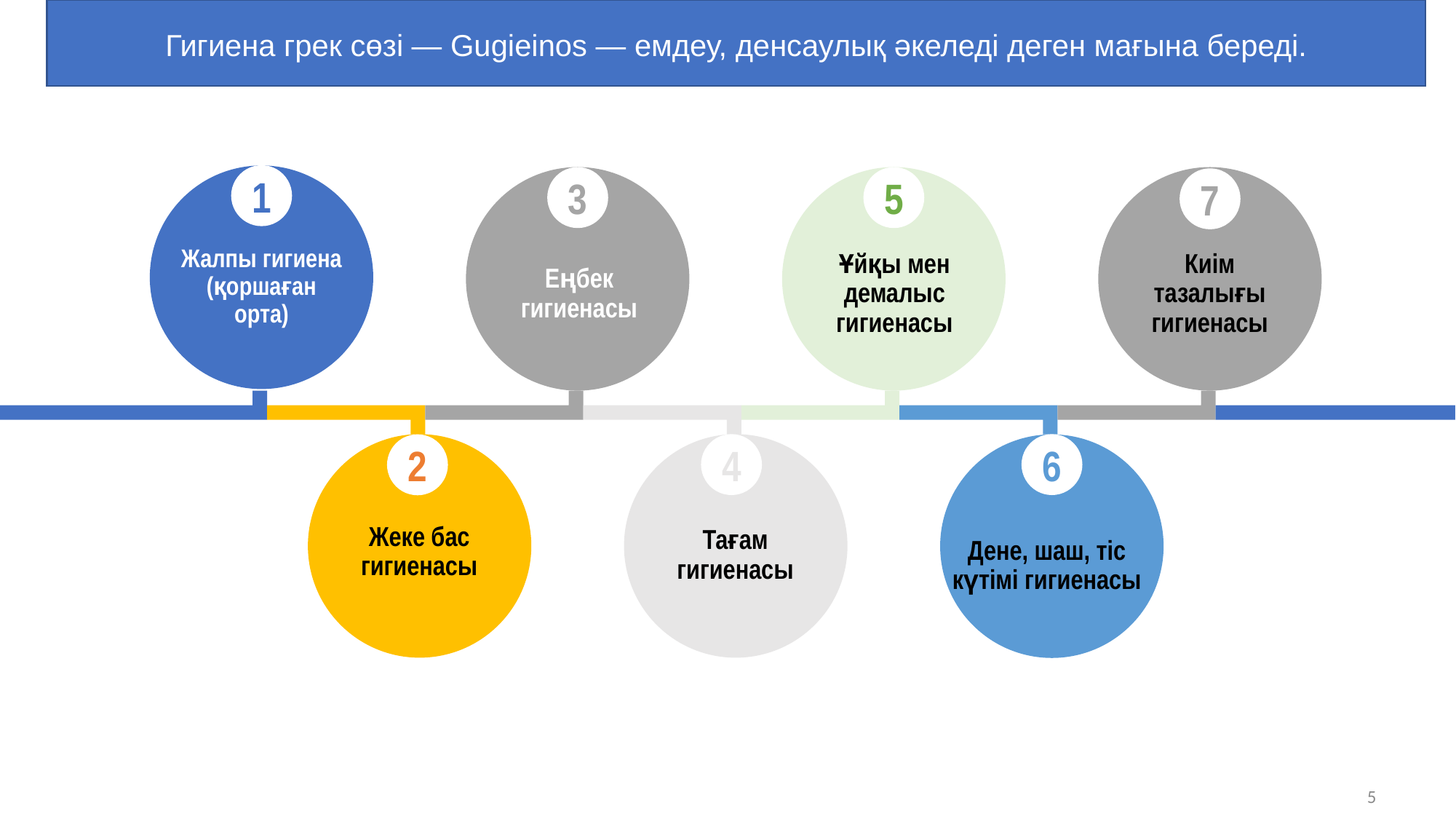

Гигиена грек сөзі — Gugieinos — емдеу, денсаулық әкеледі деген мағына береді.
Жалпы гигиена (қоршаған орта)
Киім тазалығы гигиенасы
Еңбек гигиенасы
Ұйқы мен демалыс гигиенасы
Жеке бас гигиенасы
Тағам гигиенасы
Дене, шаш, тіс күтімі гигиенасы
5